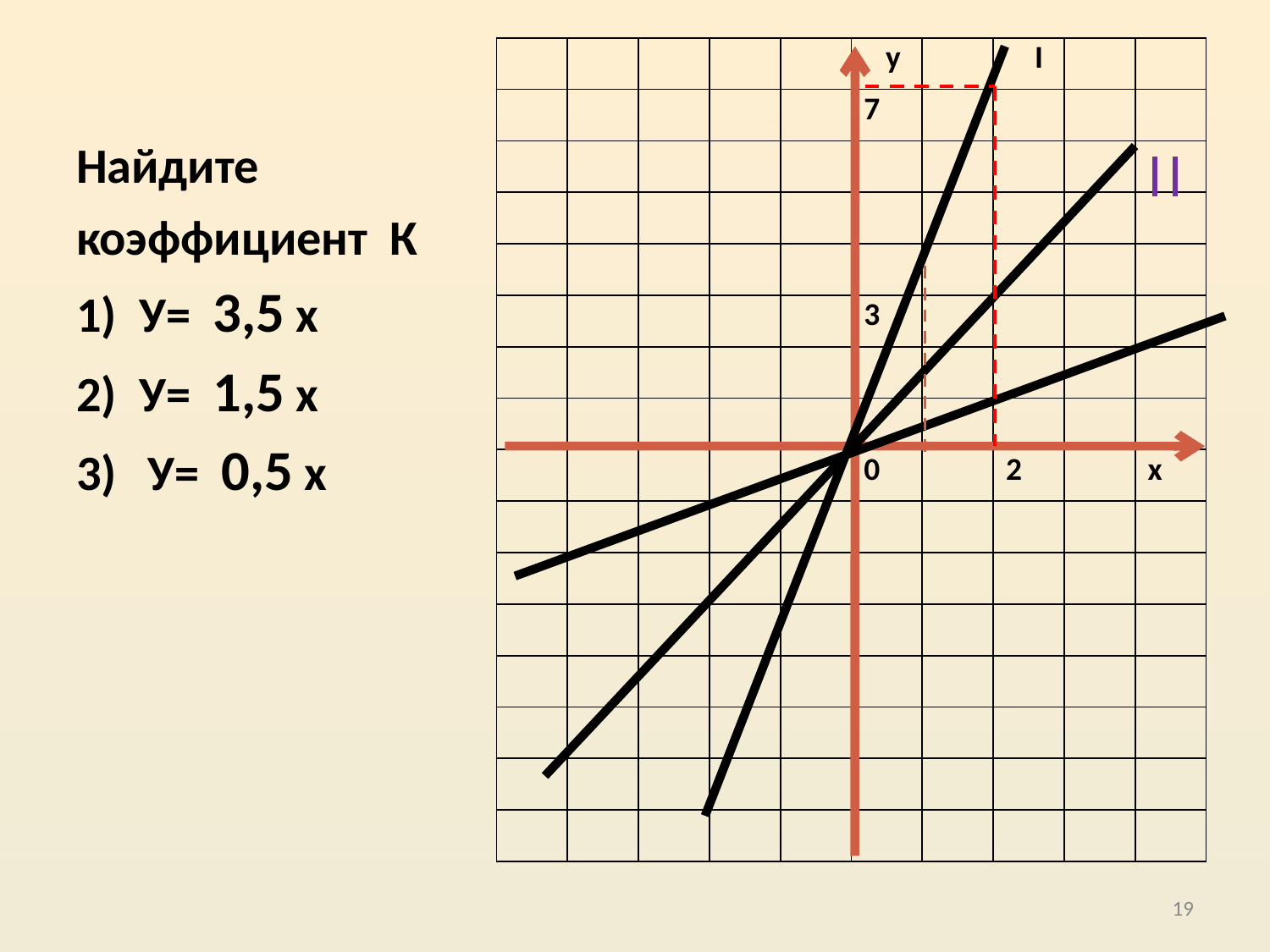

# Найдите
|  |  |  |  |  | у |  | I |  |  |
| --- | --- | --- | --- | --- | --- | --- | --- | --- | --- |
|  |  |  |  |  | 7 |  |  |  |  |
|  |  |  |  |  |  |  |  |  |  |
|  |  |  |  |  |  |  |  |  |  |
|  |  |  |  |  |  |  |  |  |  |
|  |  |  |  |  | 3 |  |  |  |  |
|  |  |  |  |  |  |  |  |  |  |
|  |  |  |  |  |  |  |  |  |  |
|  |  |  |  |  | 0 |  | 2 |  | х |
|  |  |  |  |  |  |  |  |  |  |
|  |  |  |  |  |  |  |  |  |  |
|  |  |  |  |  |  |  |  |  |  |
|  |  |  |  |  |  |  |  |  |  |
|  |  |  |  |  |  |  |  |  |  |
|  |  |  |  |  |  |  |  |  |  |
|  |  |  |  |  |  |  |  |  |  |
коэффициент  К
1)  У=  3,5 х
2)  У=  1,5 х
У=  0,5 х

19